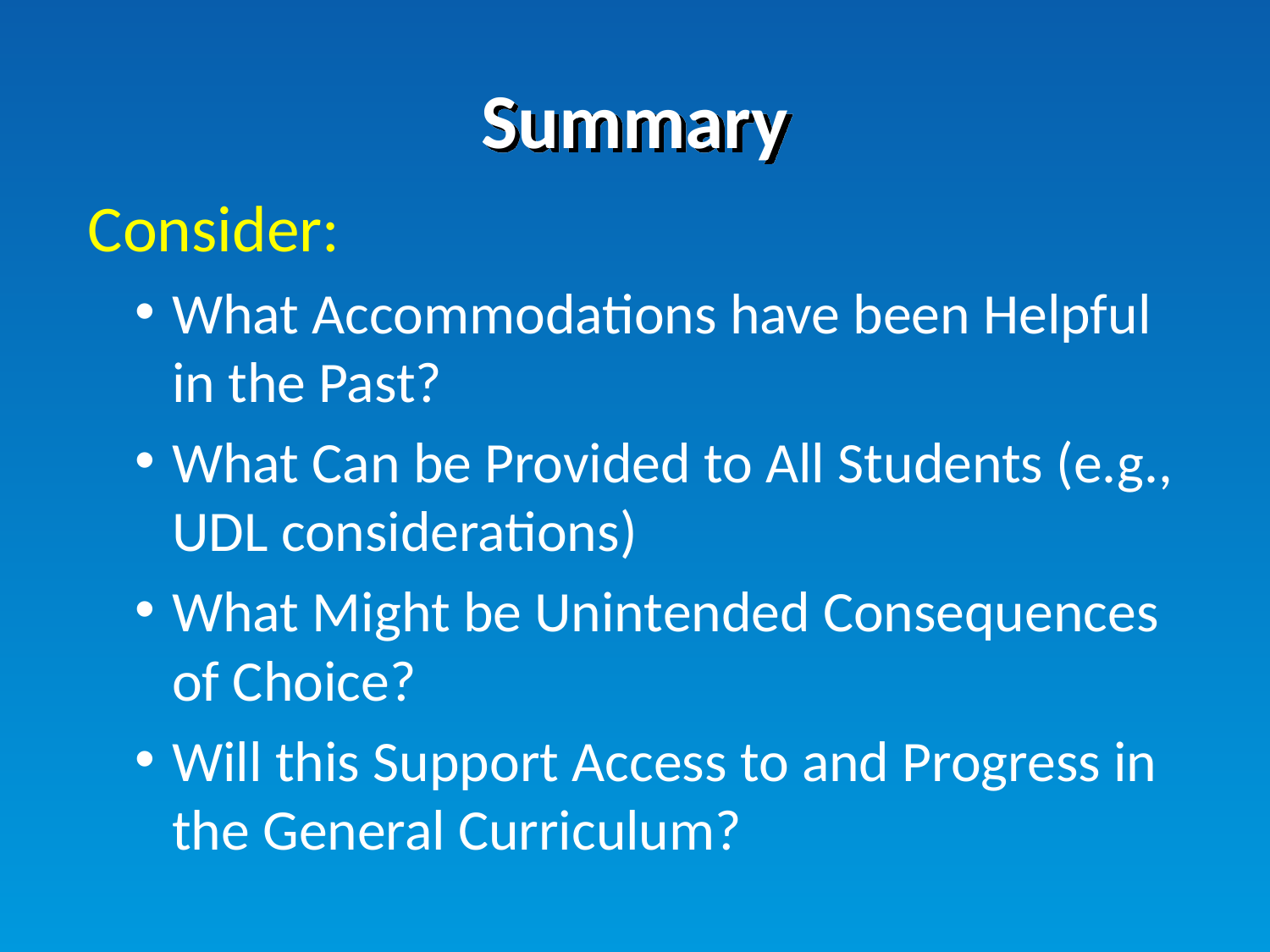

# Summary
 Consider:
What Accommodations have been Helpful in the Past?
What Can be Provided to All Students (e.g., UDL considerations)
What Might be Unintended Consequences of Choice?
Will this Support Access to and Progress in the General Curriculum?